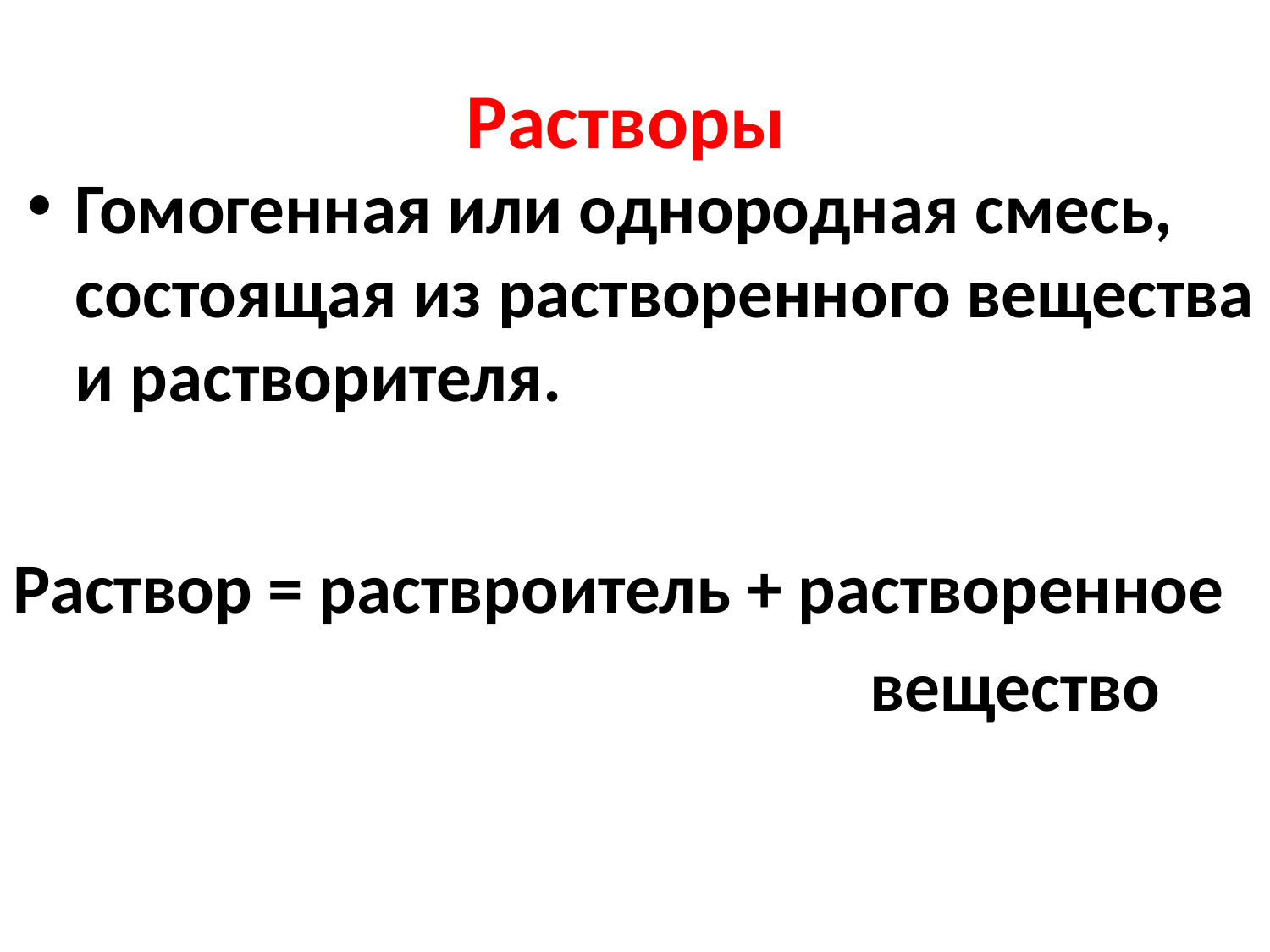

# Растворы
Гомогенная или однородная смесь, состоящая из растворенного вещества и растворителя.
Раствор = раствроитель + растворенное
                                                      вещество